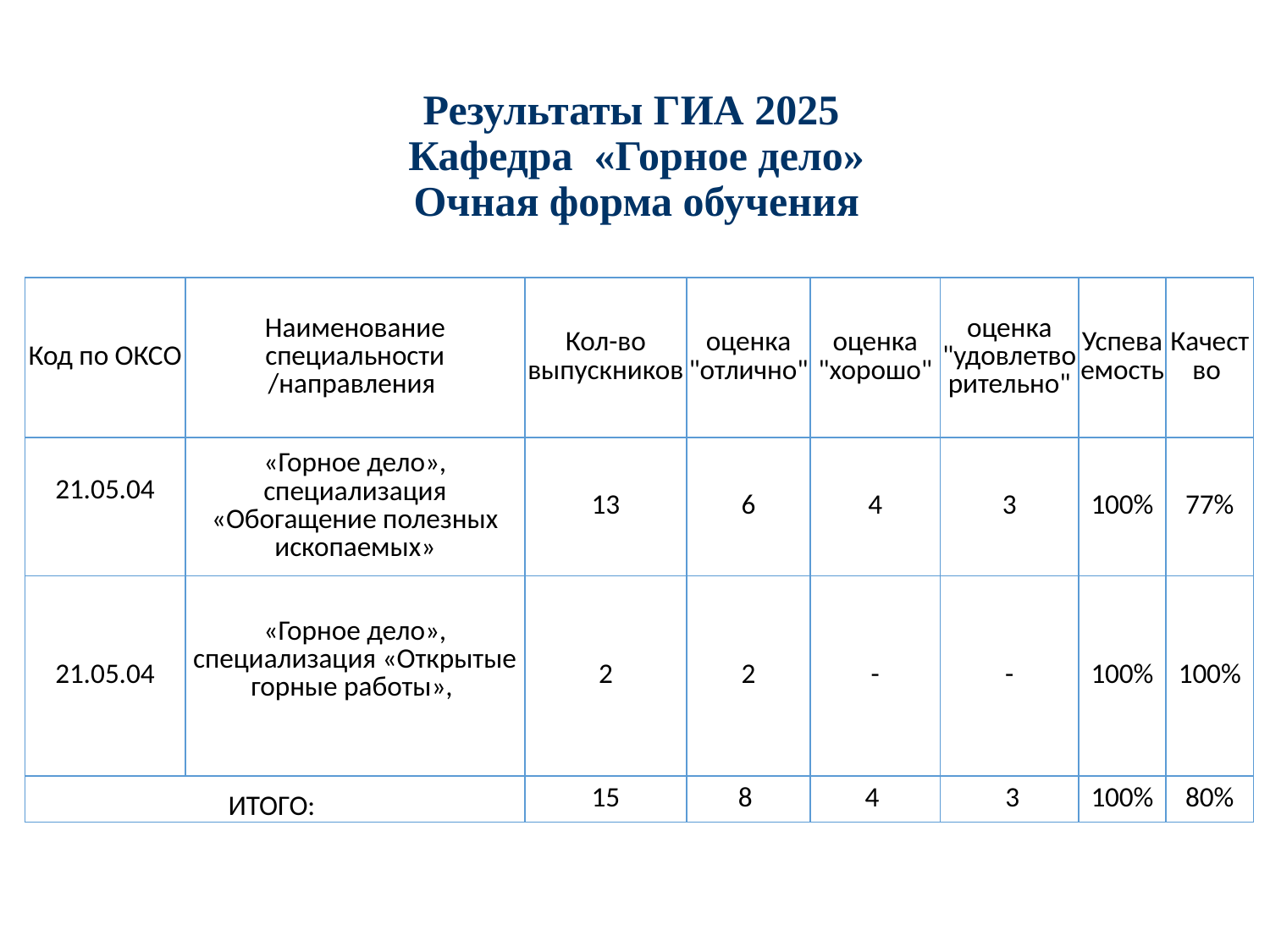

# Результаты ГИА 2025 Кафедра  «Горное дело» Очная форма обучения
| Код по ОКСО | Наименование специальности /направления | Кол-во выпускников | оценка "отлично" | оценка "хорошо" | оценка "удовлетворительно" | Успеваемость | Качество |
| --- | --- | --- | --- | --- | --- | --- | --- |
| 21.05.04 | «Горное дело», специализация «Обогащение полезных ископаемых» | 13 | 6 | 4 | 3 | 100% | 77% |
| 21.05.04 | «Горное дело», специализация «Открытые горные работы», | 2 | 2 | - | - | 100% | 100% |
| ИТОГО: |  | 15 | 8 | 4 | 3 | 100% | 80% |